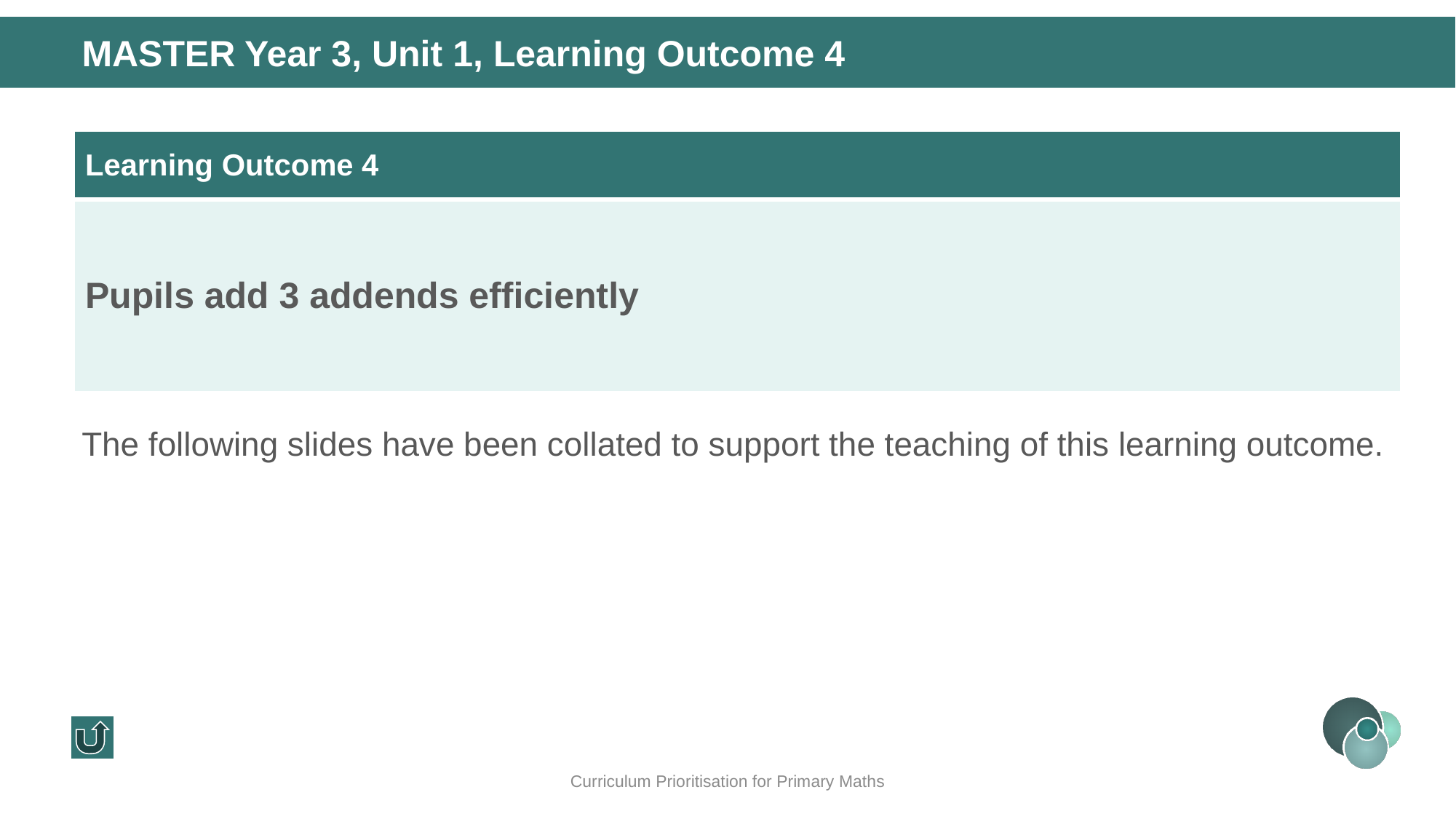

MASTER Year 3, Unit 1, Learning Outcome 4
| Learning Outcome 4 |
| --- |
| Pupils add 3 addends efficiently |
The following slides have been collated to support the teaching of this learning outcome.

Curriculum Prioritisation for Primary Maths